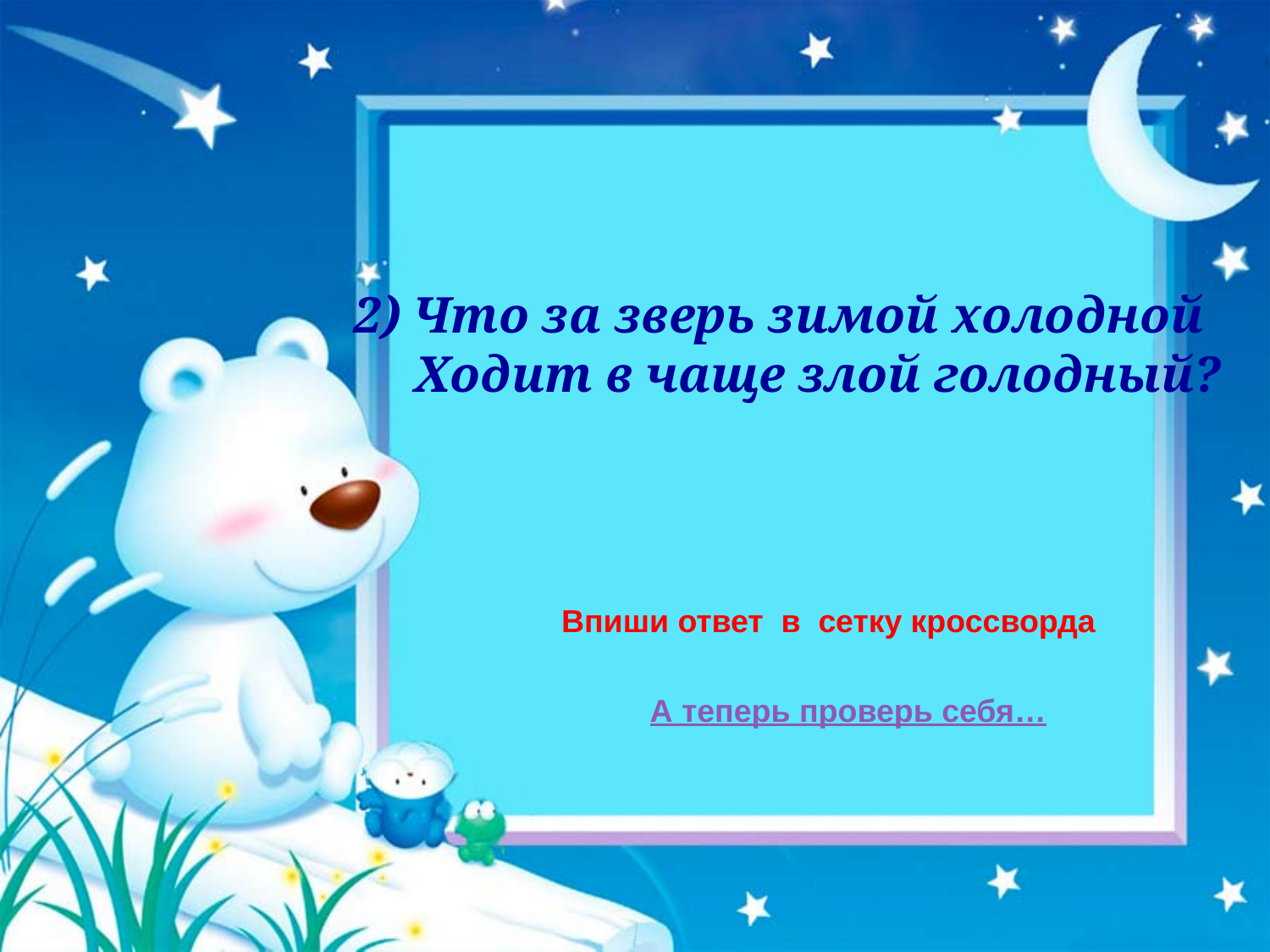

2) Что за зверь зимой холодной
      Ходит в чаще злой голодный?
Впиши ответ  в  сетку кроссворда
А теперь проверь себя…